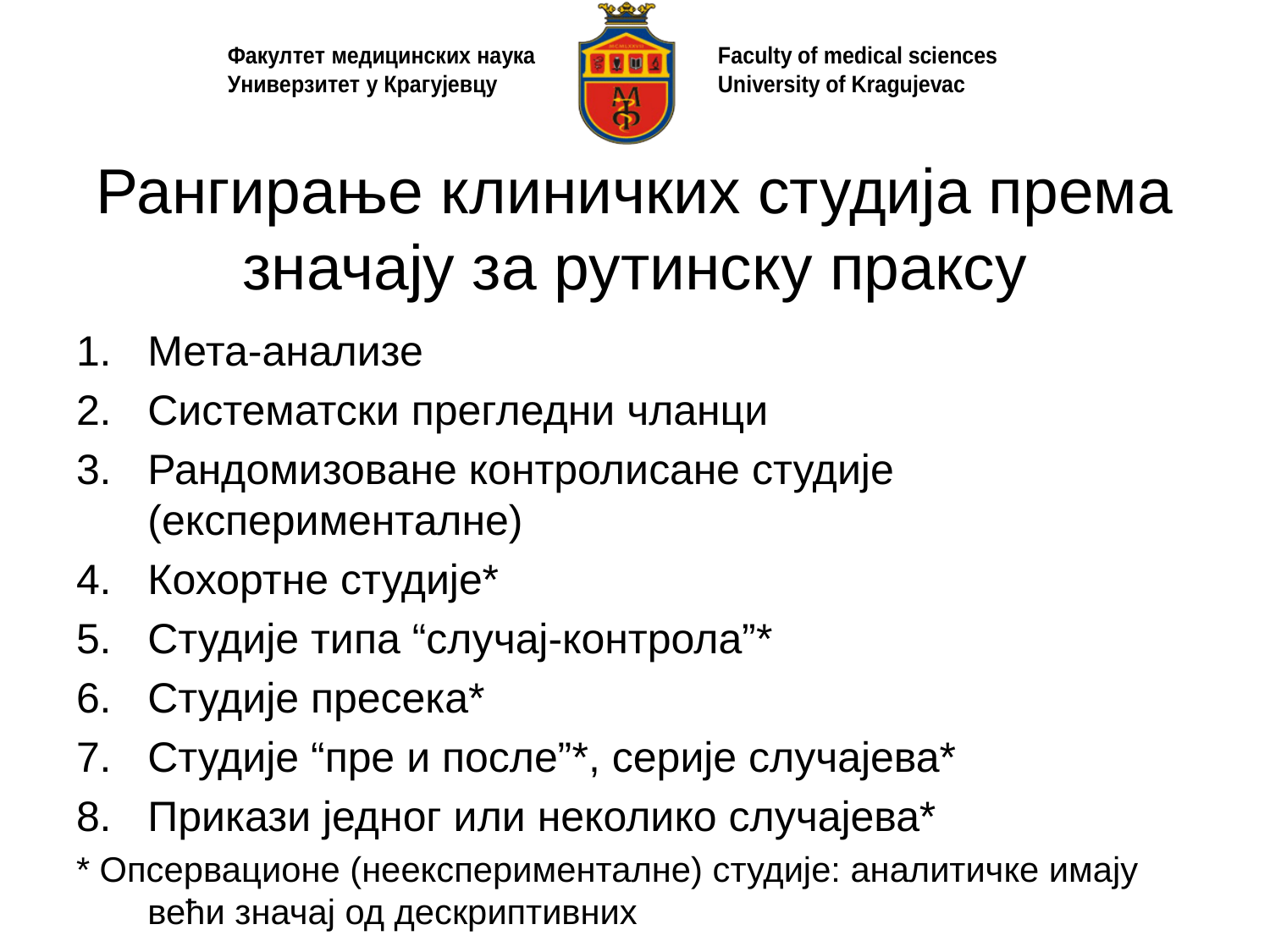

# Рангирање клиничких студија према значају за рутинску праксу
Мета-анализе
Систематски прегледни чланци
Рандомизоване контролисане студије (експерименталне)
Кохортне студије*
Студије типа “случај-контрола”*
Студије пресека*
Студије “пре и после”*, серије случајева*
Прикази једног или неколико случајева*
* Опсервационе (неексперименталне) студије: аналитичке имају већи значај од дескриптивних